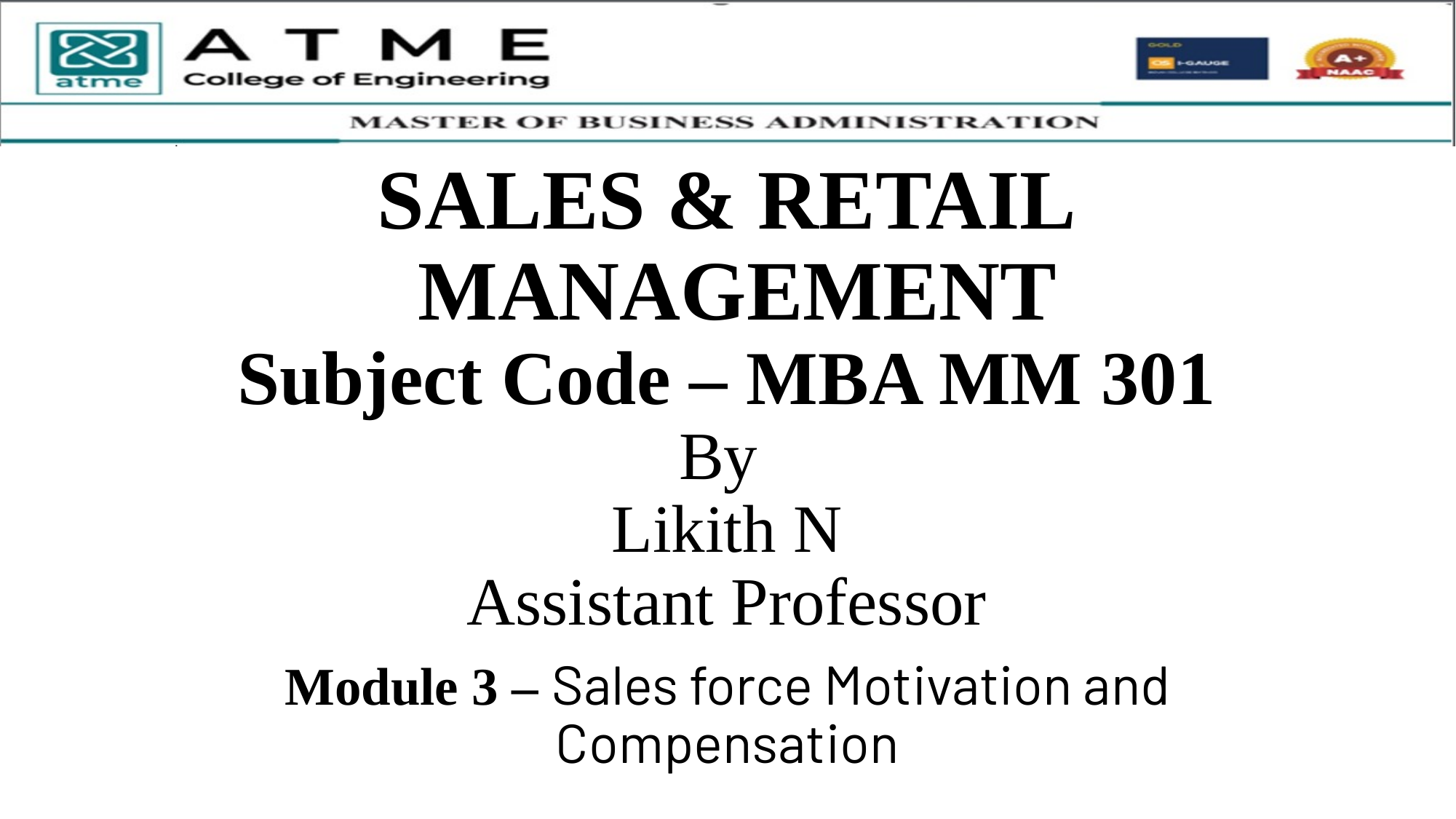

# SALES & RETAIL MANAGEMENT Subject Code – MBA MM 301 By Likith N Assistant Professor
Module 3 – Sales force Motivation and Compensation